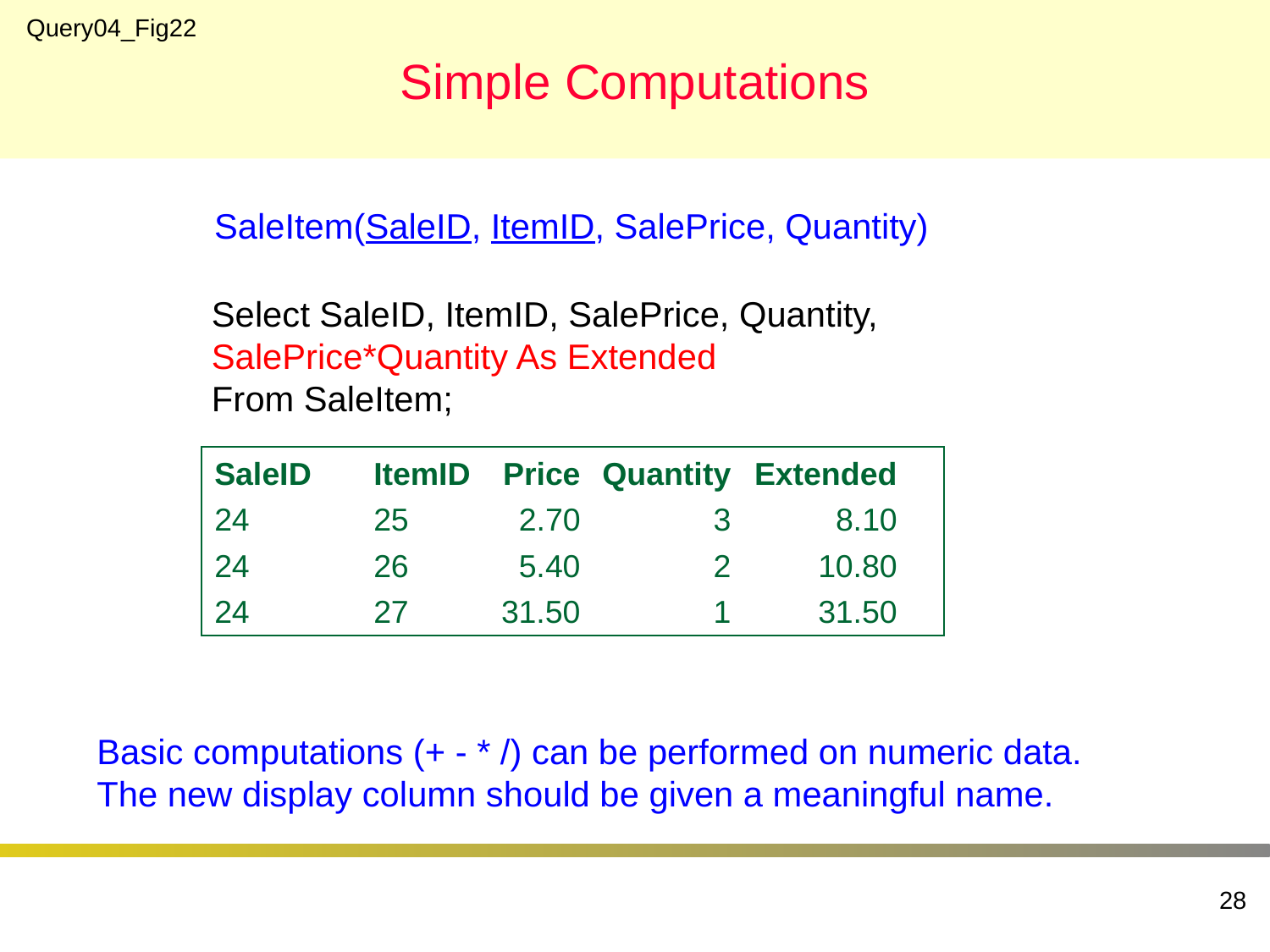

# Simple Computations
Query04_Fig22
SaleItem(SaleID, ItemID, SalePrice, Quantity)
Select SaleID, ItemID, SalePrice, Quantity, SalePrice*Quantity As Extended
From SaleItem;
SaleID	ItemID	Price	Quantity	Extended
24	25	2.70	3	8.10
24	26	  5.40	2	10.80
24	27	  31.50	1	31.50
Basic computations (+ - * /) can be performed on numeric data.
The new display column should be given a meaningful name.
28